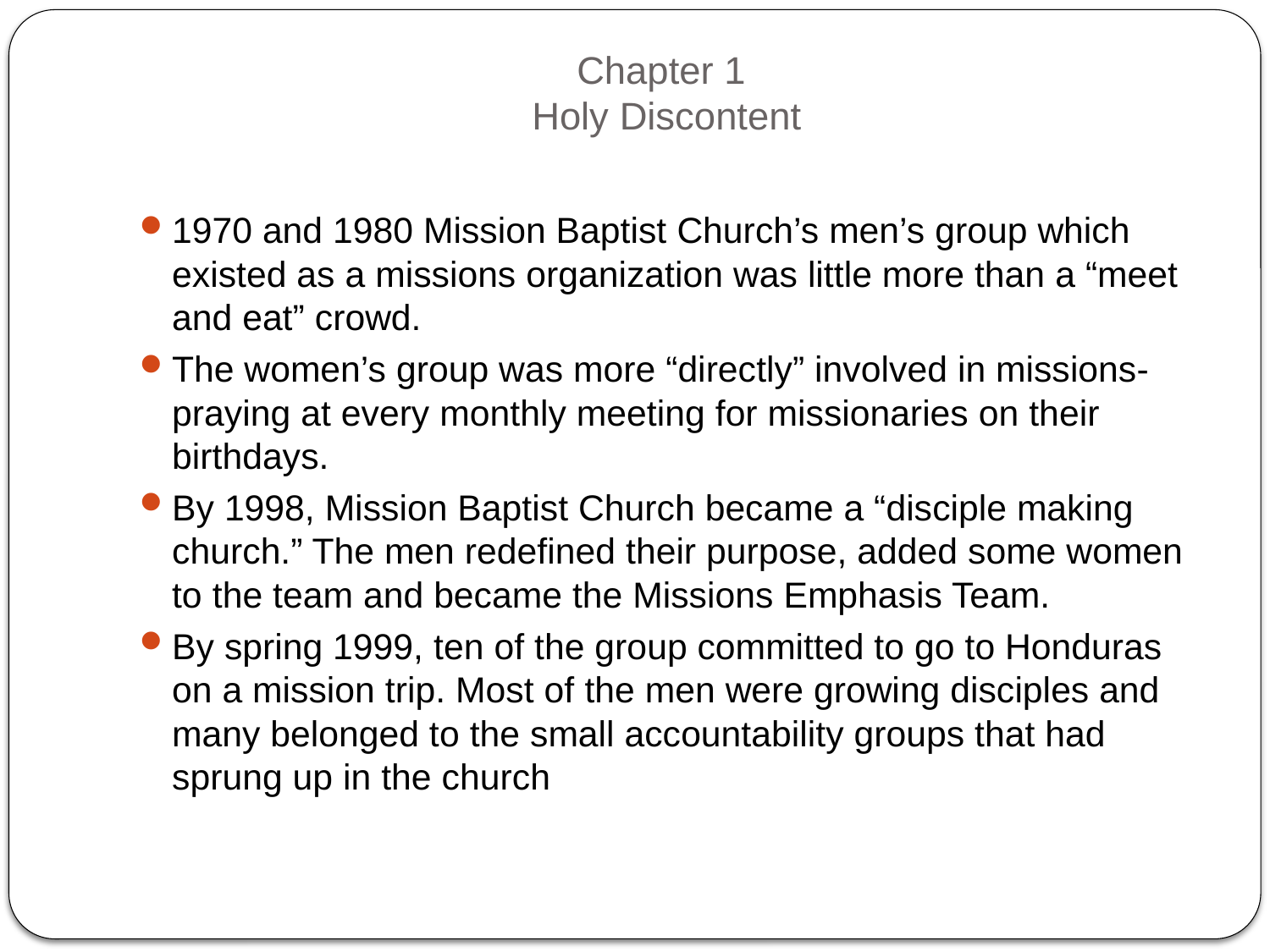

# Chapter 1 Holy Discontent
1970 and 1980 Mission Baptist Church’s men’s group which existed as a missions organization was little more than a “meet and eat” crowd.
The women’s group was more “directly” involved in missions- praying at every monthly meeting for missionaries on their birthdays.
By 1998, Mission Baptist Church became a “disciple making church.” The men redefined their purpose, added some women to the team and became the Missions Emphasis Team.
By spring 1999, ten of the group committed to go to Honduras on a mission trip. Most of the men were growing disciples and many belonged to the small accountability groups that had sprung up in the church